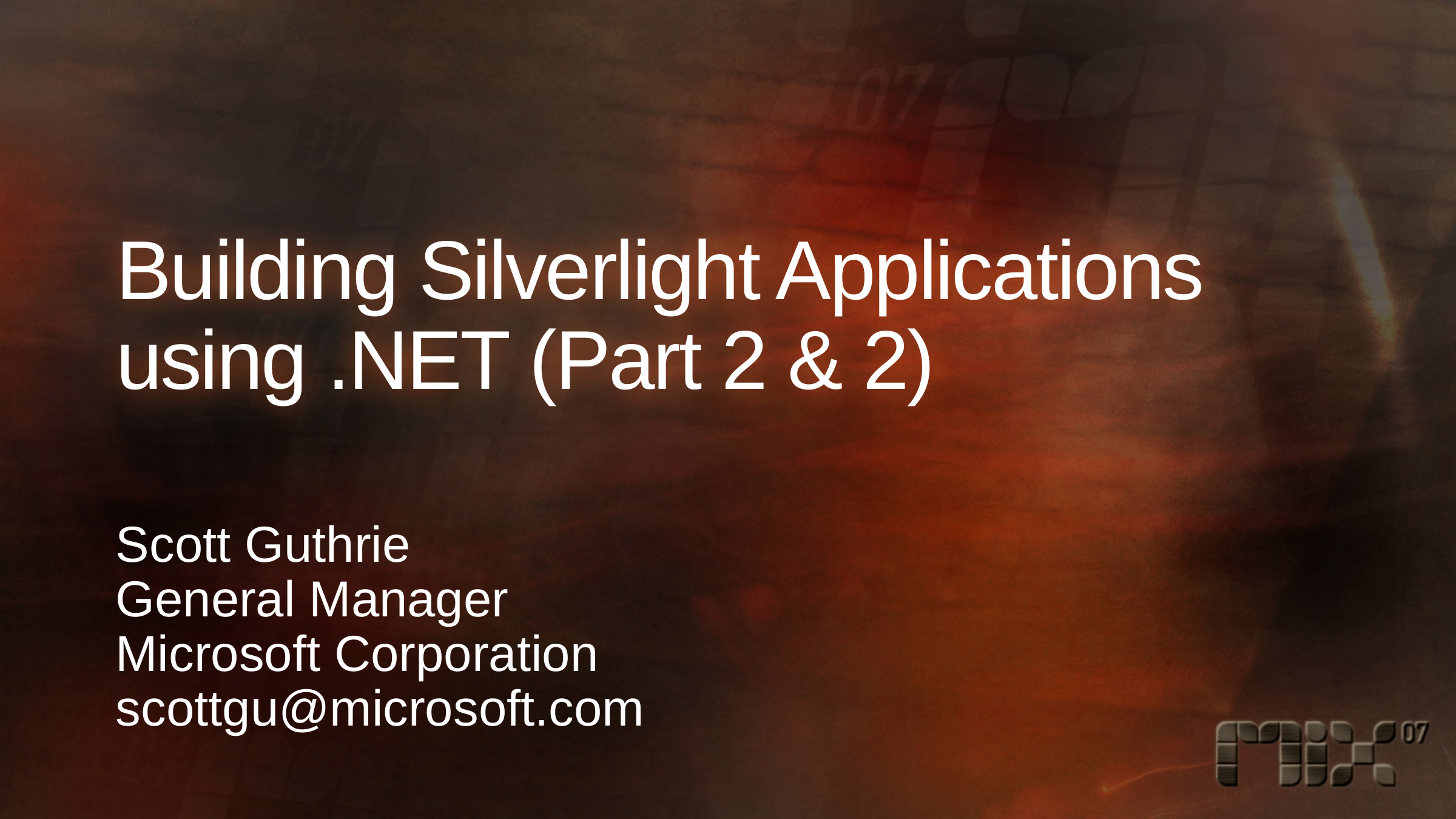

# Building Silverlight Applications using .NET (Part 2 & 2)
Scott Guthrie
General Manager
Microsoft Corporation
scottgu@microsoft.com